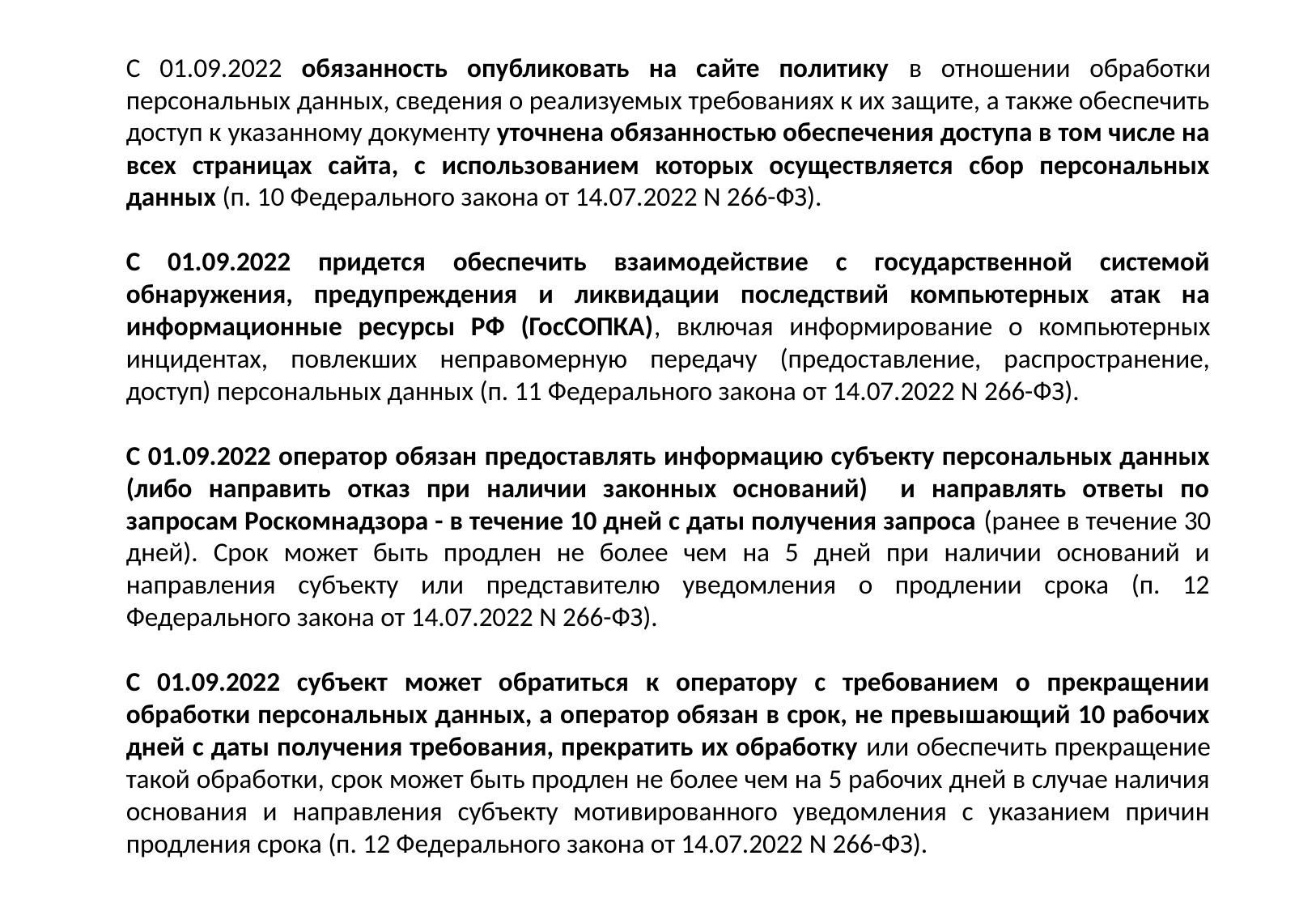

С 01.09.2022 обязанность опубликовать на сайте политику в отношении обработки персональных данных, сведения о реализуемых требованиях к их защите, а также обеспечить доступ к указанному документу уточнена обязанностью обеспечения доступа в том числе на всех страницах сайта, с использованием которых осуществляется сбор персональных данных (п. 10 Федерального закона от 14.07.2022 N 266-ФЗ).

С 01.09.2022 придется обеспечить взаимодействие с государственной системой обнаружения, предупреждения и ликвидации последствий компьютерных атак на информационные ресурсы РФ (ГосСОПКА), включая информирование о компьютерных инцидентах, повлекших неправомерную передачу (предоставление, распространение, доступ) персональных данных (п. 11 Федерального закона от 14.07.2022 N 266-ФЗ).

С 01.09.2022 оператор обязан предоставлять информацию субъекту персональных данных (либо направить отказ при наличии законных оснований)  и направлять ответы по запросам Роскомнадзора - в течение 10 дней с даты получения запроса (ранее в течение 30 дней). Срок может быть продлен не более чем на 5 дней при наличии оснований и направления субъекту или представителю уведомления о продлении срока (п. 12 Федерального закона от 14.07.2022 N 266-ФЗ).

С 01.09.2022 субъект может обратиться к оператору с требованием о прекращении обработки персональных данных, а оператор обязан в срок, не превышающий 10 рабочих дней с даты получения требования, прекратить их обработку или обеспечить прекращение такой обработки, срок может быть продлен не более чем на 5 рабочих дней в случае наличия основания и направления субъекту мотивированного уведомления с указанием причин продления срока (п. 12 Федерального закона от 14.07.2022 N 266-ФЗ).

35